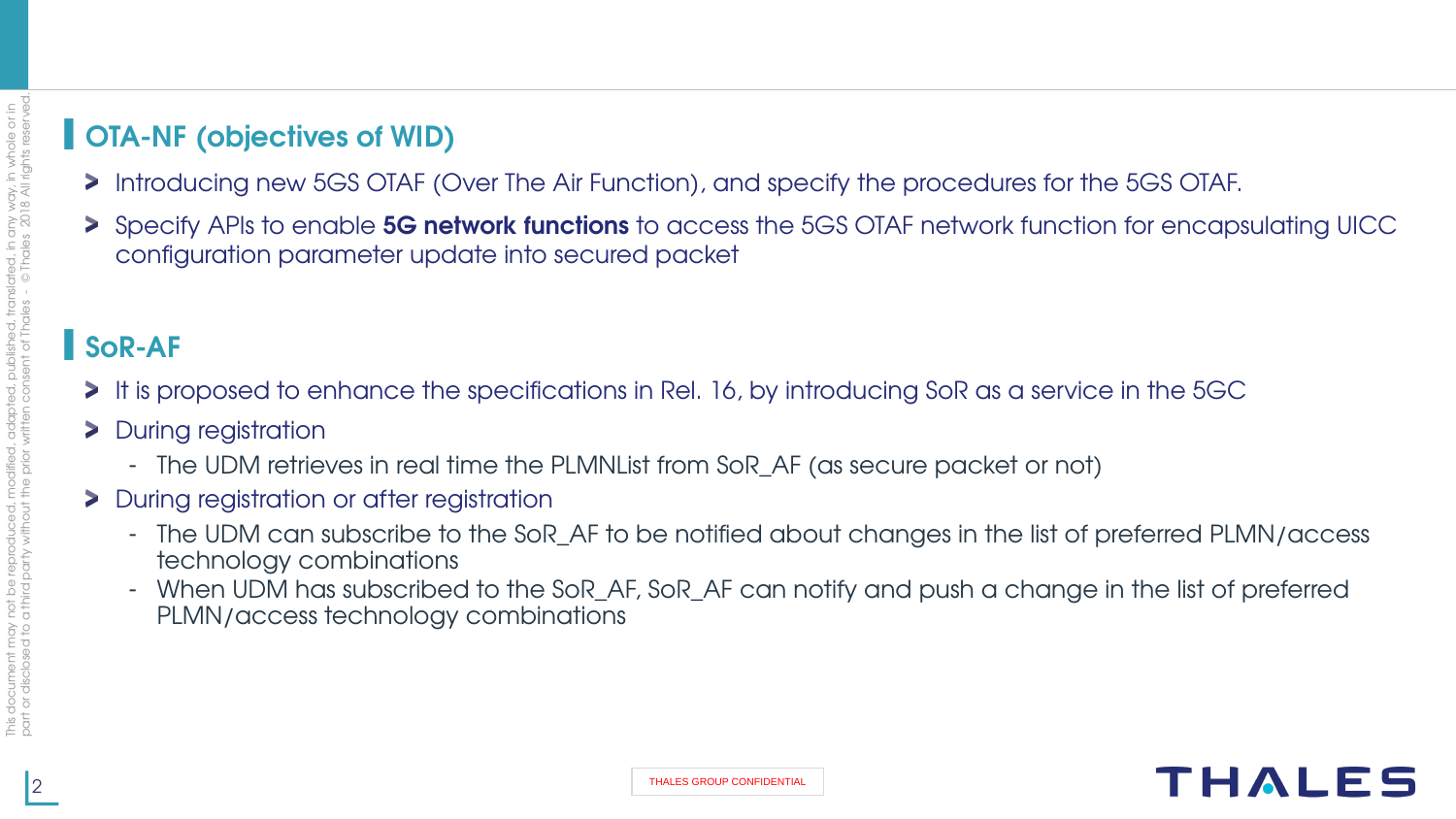

OTA-NF (objectives of WID)
Introducing new 5GS OTAF (Over The Air Function), and specify the procedures for the 5GS OTAF.
Specify APIs to enable 5G network functions to access the 5GS OTAF network function for encapsulating UICC configuration parameter update into secured packet

SoR-AF
It is proposed to enhance the specifications in Rel. 16, by introducing SoR as a service in the 5GC
During registration
The UDM retrieves in real time the PLMNList from SoR_AF (as secure packet or not)
During registration or after registration
The UDM can subscribe to the SoR_AF to be notified about changes in the list of preferred PLMN/access technology combinations
When UDM has subscribed to the SoR_AF, SoR_AF can notify and push a change in the list of preferred PLMN/access technology combinations